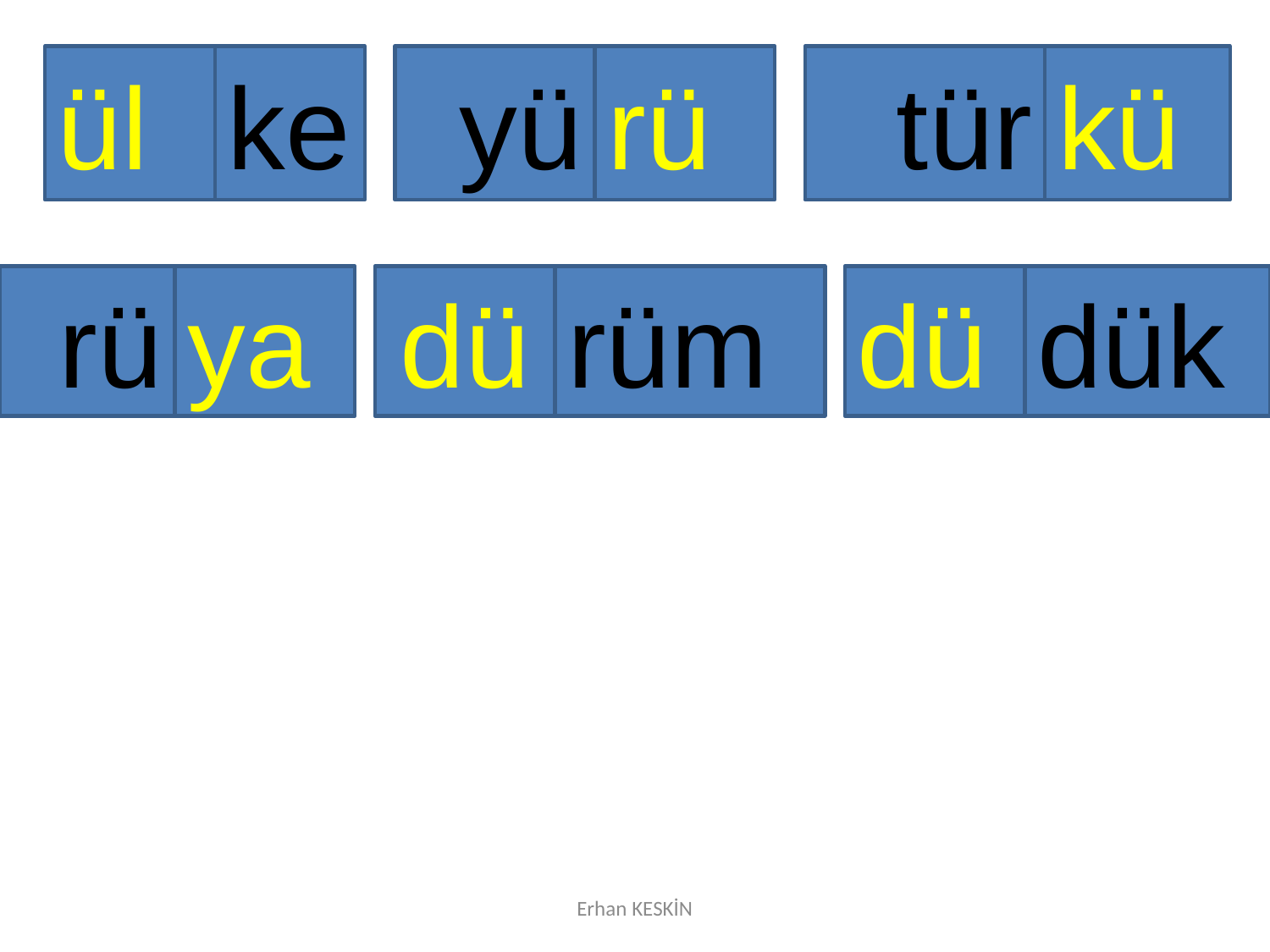

ül
ke
yü
rü
tür
kü
rü
ya
dü
rüm
dü
dük
Erhan KESKİN